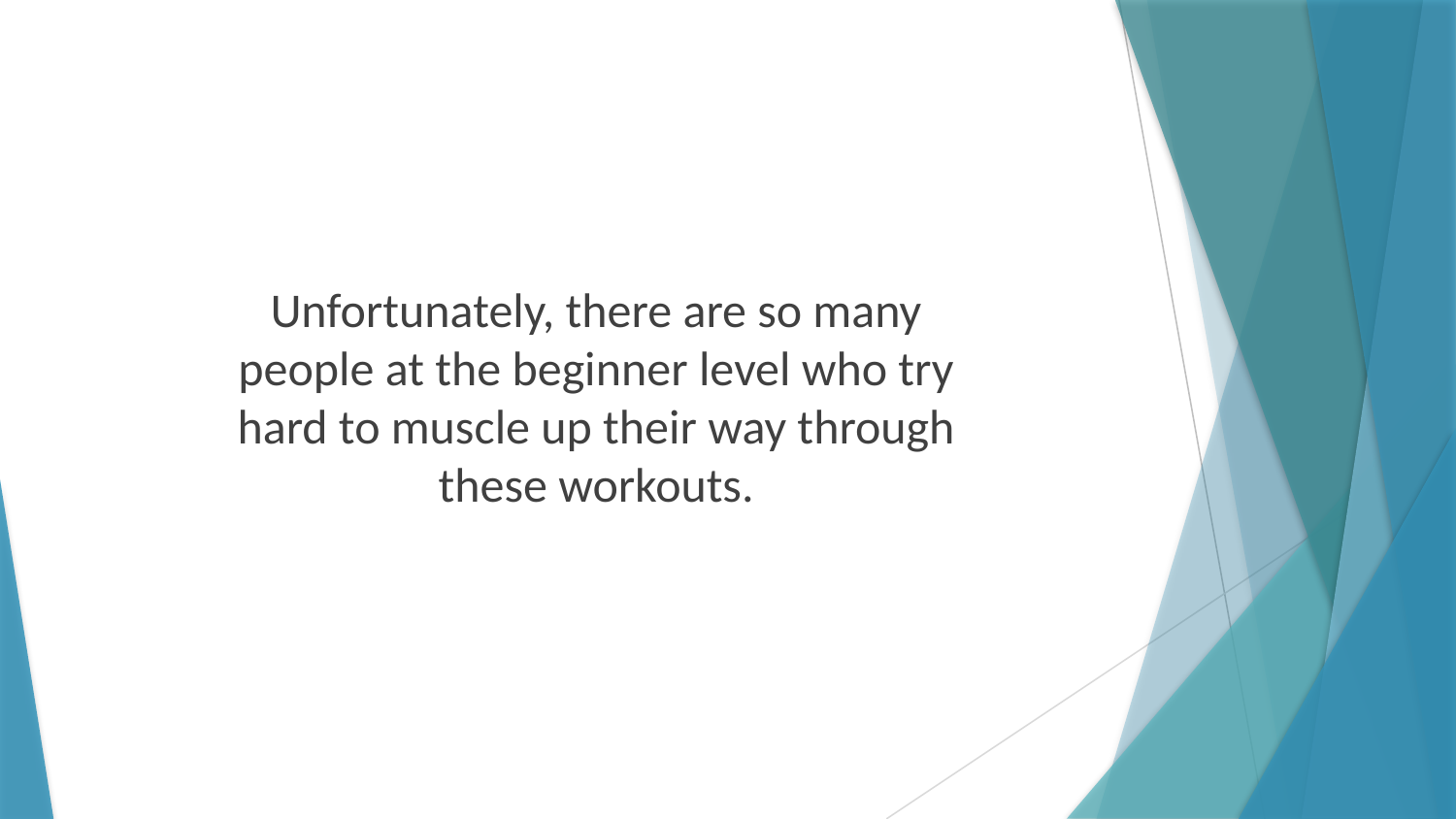

Unfortunately, there are so many people at the beginner level who try hard to muscle up their way through these workouts.